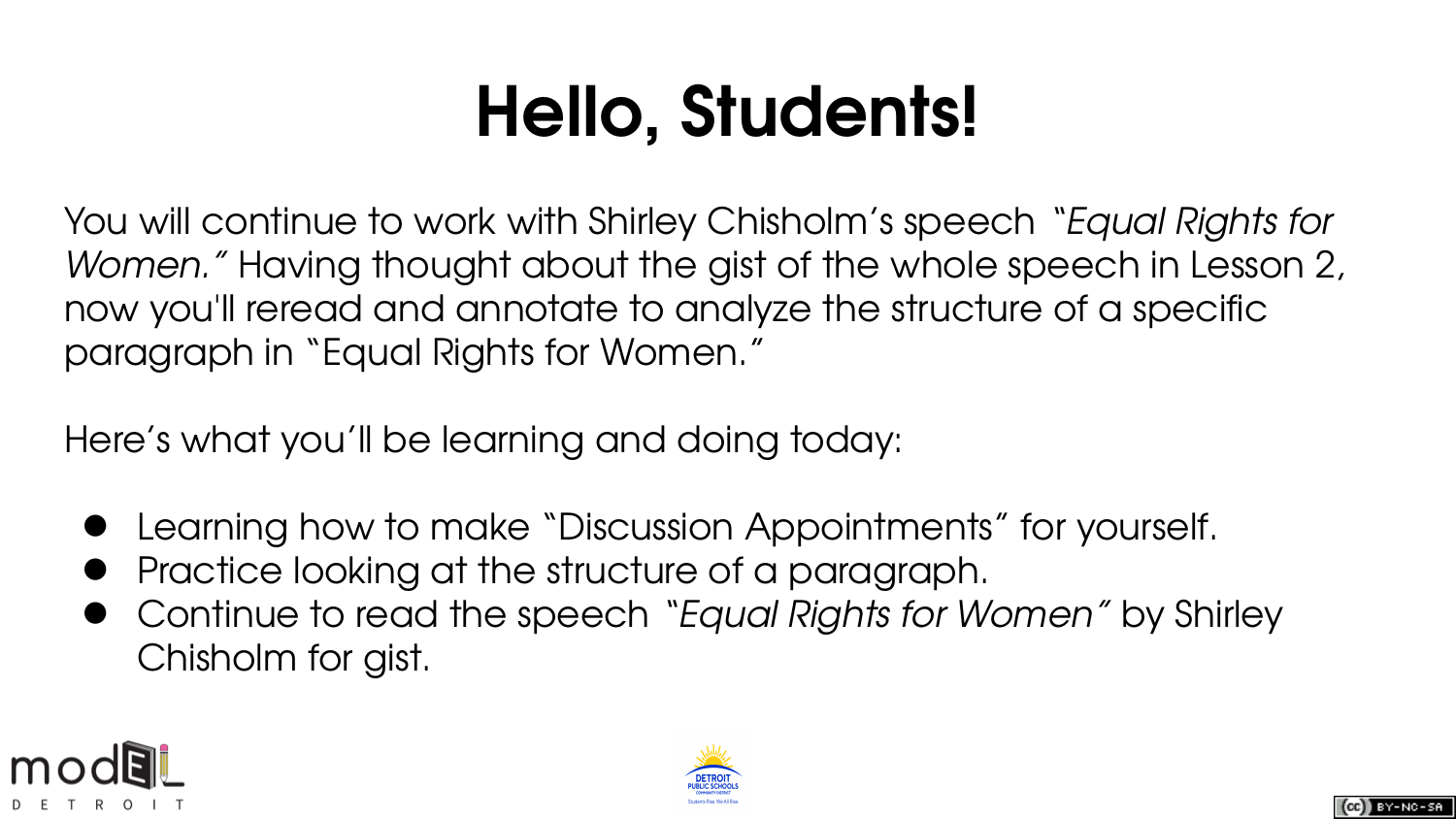

# Hello, Students!
You will continue to work with Shirley Chisholm’s speech “Equal Rights for Women.” Having thought about the gist of the whole speech in Lesson 2, now you'll reread and annotate to analyze the structure of a specific paragraph in “Equal Rights for Women.”

Here’s what you’ll be learning and doing today:

Learning how to make “Discussion Appointments” for yourself.
Practice looking at the structure of a paragraph.
Continue to read the speech “Equal Rights for Women” by Shirley Chisholm for gist.